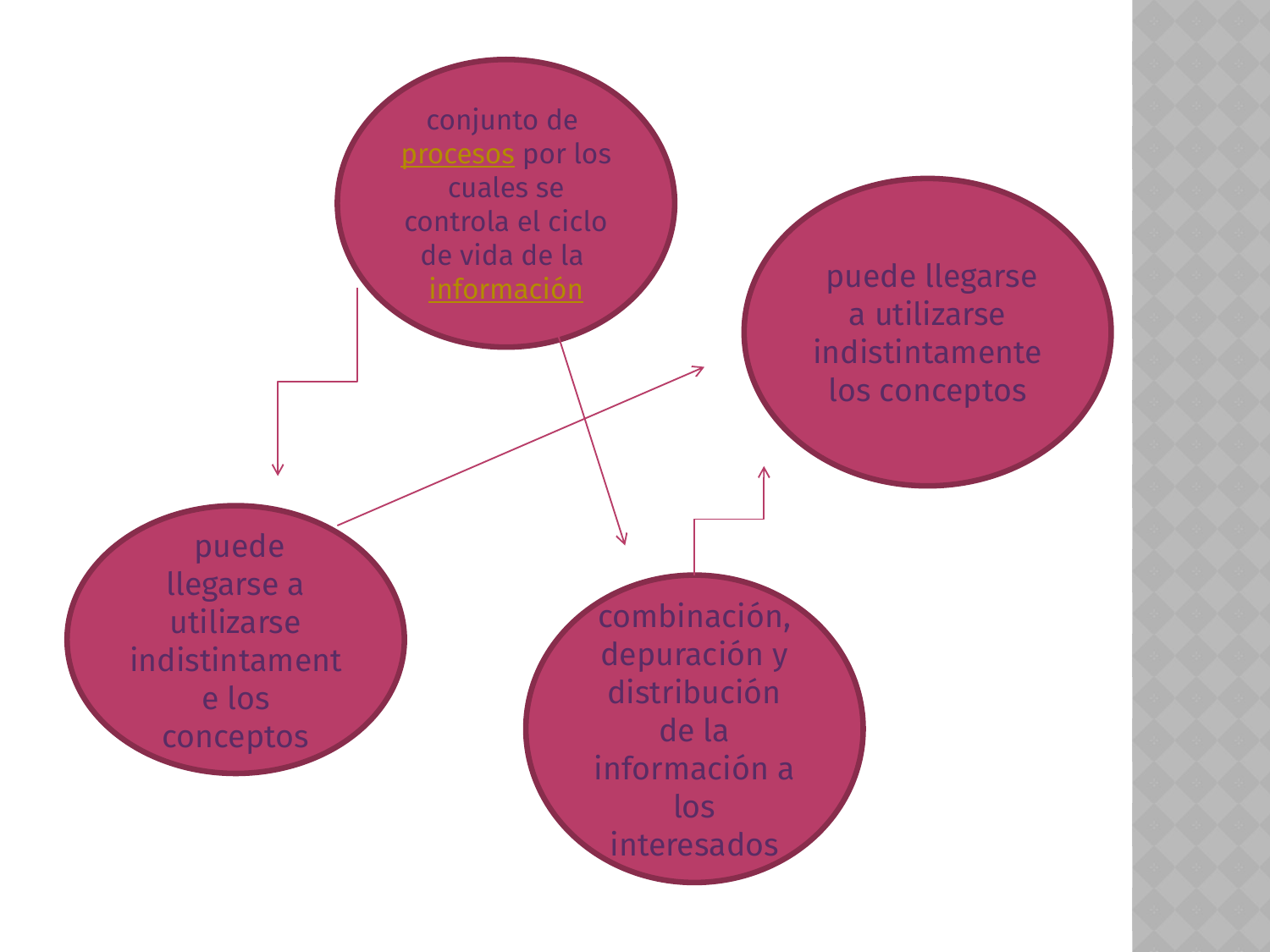

conjunto de procesos por los cuales se controla el ciclo de vida de la información
 puede llegarse a utilizarse indistintamente los conceptos
 puede llegarse a utilizarse indistintamente los conceptos
combinación, depuración y distribución de la información a los interesados